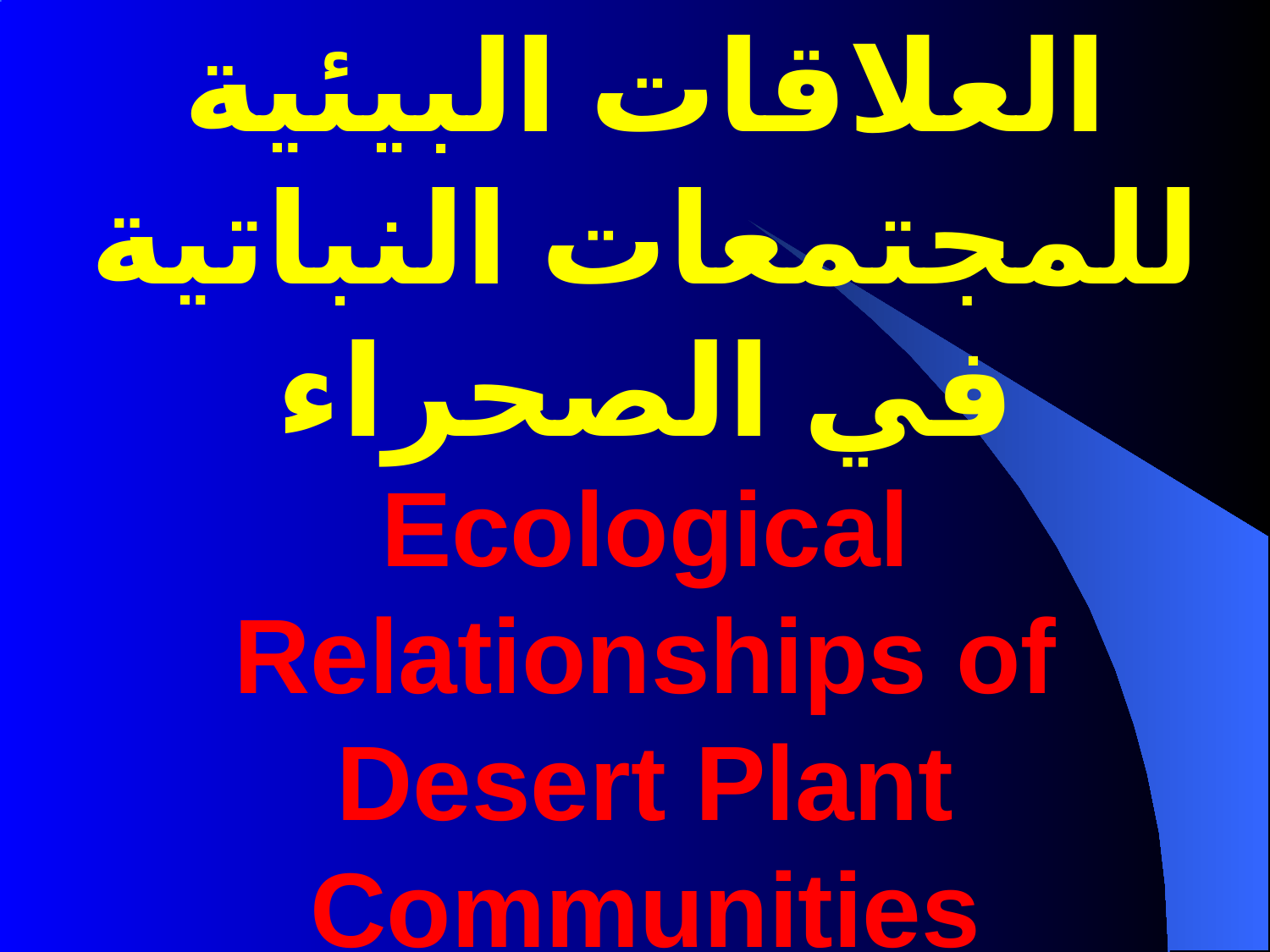

# العلاقات البيئية للمجتمعات النباتية في الصحراء Ecological Relationships of Desert Plant Communities